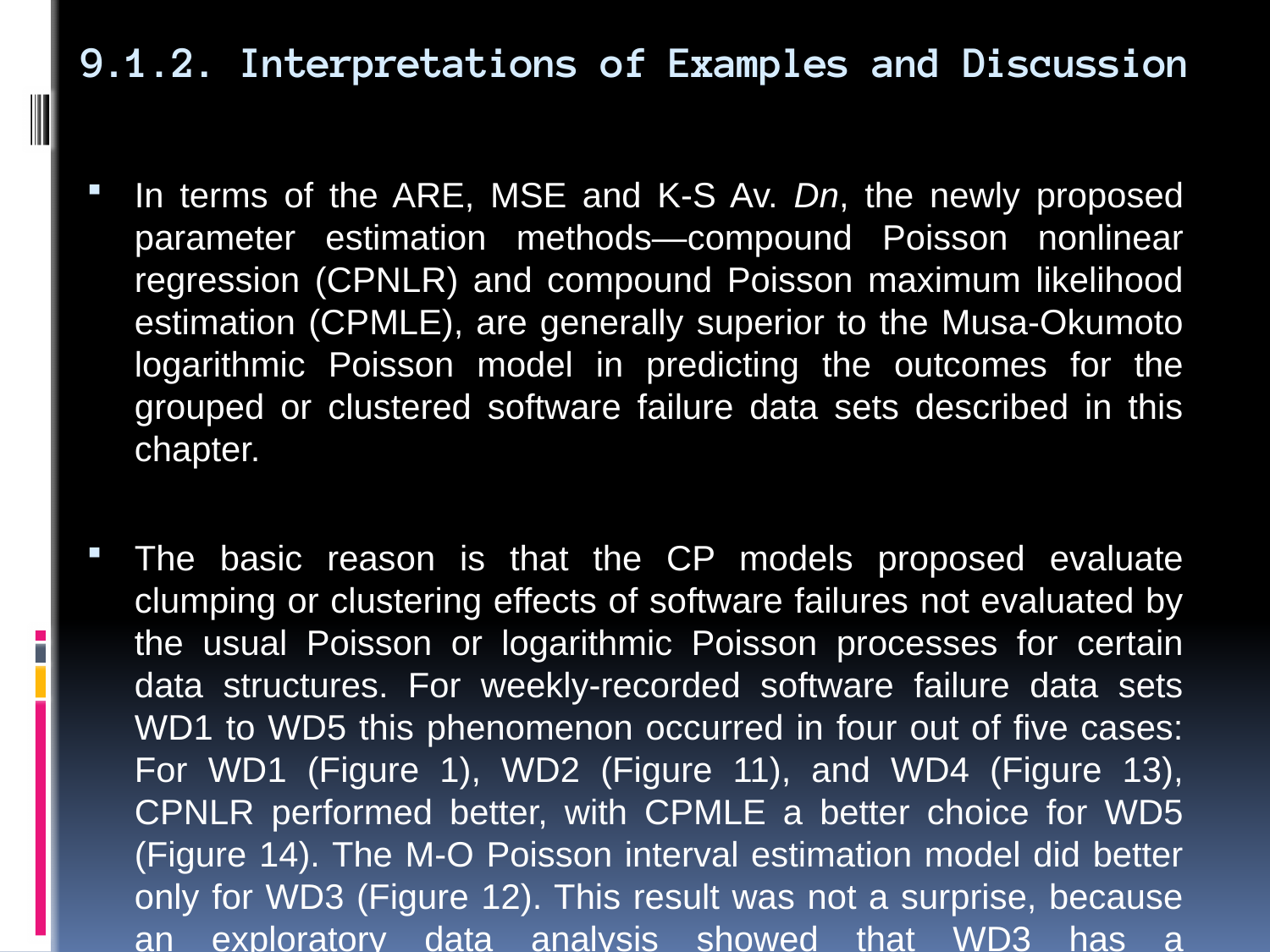

# 9.1.2. Interpretations of Examples and Discussion
In terms of the ARE, MSE and K-S Av. Dn, the newly proposed parameter estimation methods—compound Poisson nonlinear regression (CPNLR) and compound Poisson maximum likelihood estimation (CPMLE), are generally superior to the Musa-Okumoto logarithmic Poisson model in predicting the outcomes for the grouped or clustered software failure data sets described in this chapter.

The basic reason is that the CP models proposed evaluate clumping or clustering effects of software failures not evaluated by the usual Poisson or logarithmic Poisson processes for certain data structures. For weekly-recorded software failure data sets WD1 to WD5 this phenomenon occurred in four out of five cases: For WD1 (Figure 1), WD2 (Figure 11), and WD4 (Figure 13), CPNLR performed better, with CPMLE a better choice for WD5 (Figure 14). The M-O Poisson interval estimation model did better only for WD3 (Figure 12). This result was not a surprise, because an exploratory data analysis showed that WD3 has a nonexponential or quasi-uniform frequency distribution for the random variable of “clump size” per week as a result of the logarithmic effect.